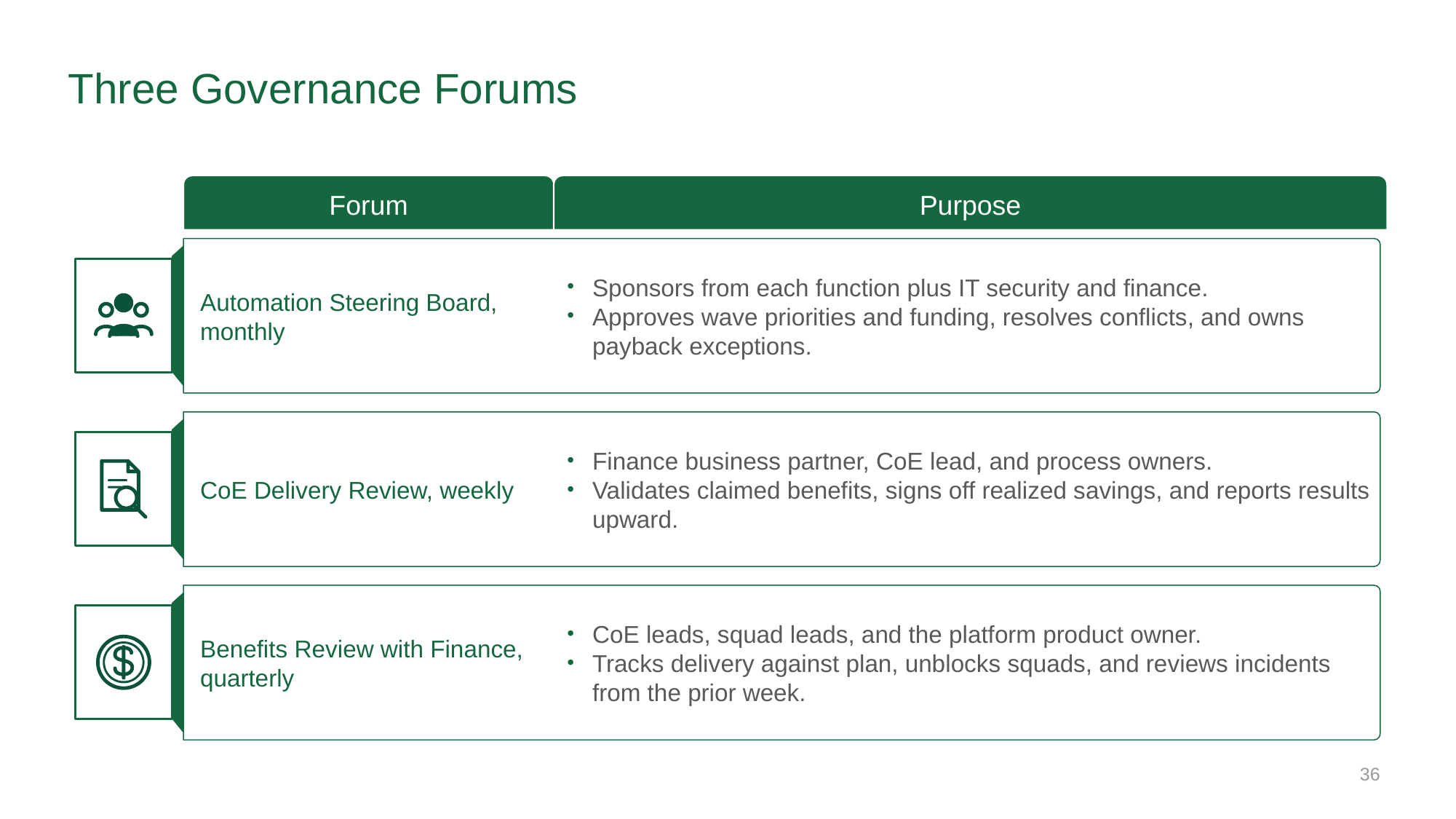

# Three Governance Forums

Forum
Purpose
Automation Steering Board, monthly
Sponsors from each function plus IT security and finance.
Approves wave priorities and funding, resolves conflicts, and owns payback exceptions.

CoE Delivery Review, weekly
Finance business partner, CoE lead, and process owners.
Validates claimed benefits, signs off realized savings, and reports results upward.

Benefits Review with Finance, quarterly
CoE leads, squad leads, and the platform product owner.
Tracks delivery against plan, unblocks squads, and reviews incidents from the prior week.

36